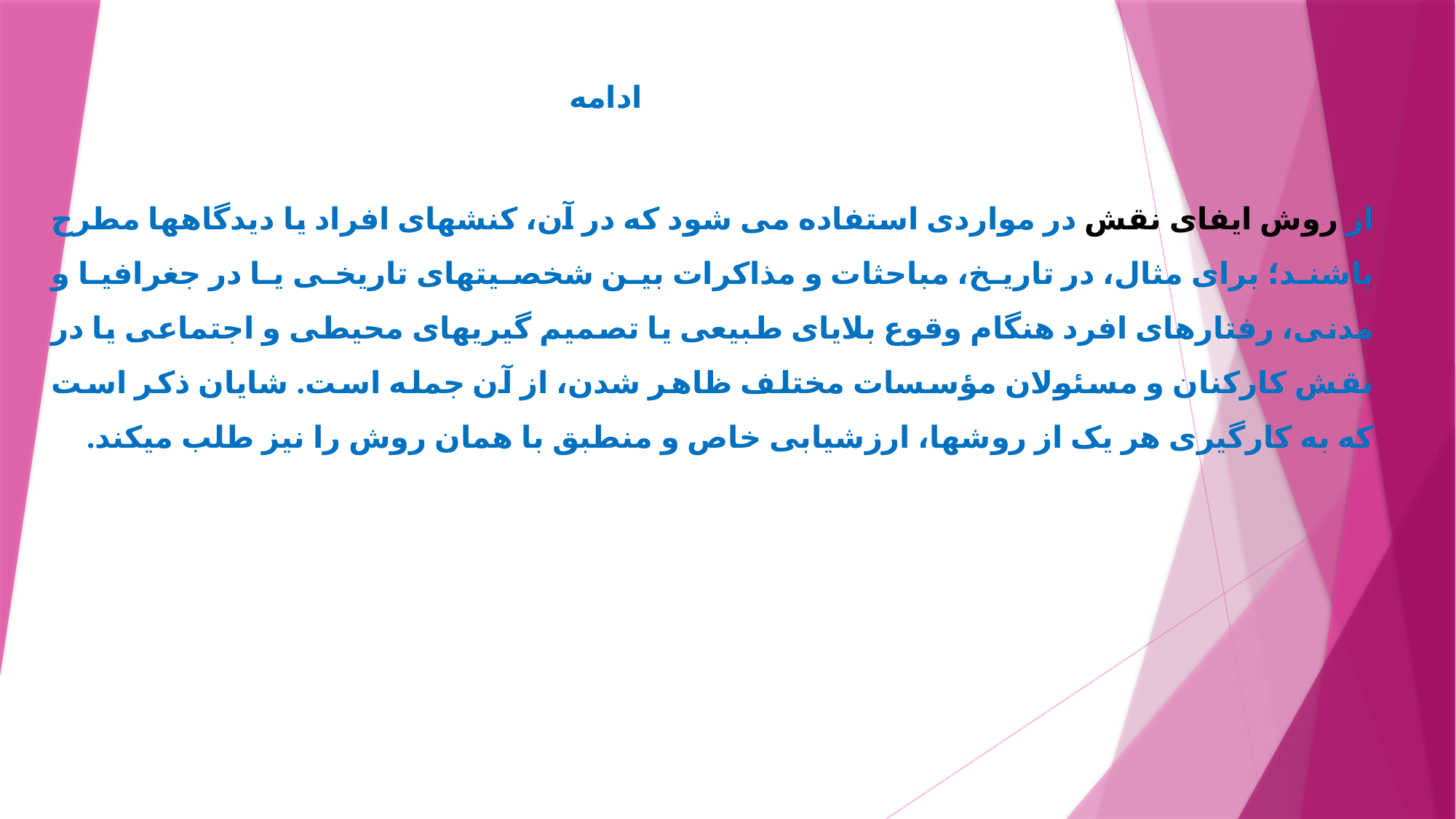

# ادامه
از روش ايفای نقش در مواردی استفاده می شود که در آن، کنشهای افراد يا ديدگاهها مطرح باشند؛ برای مثال، در تاريخ، مباحثات و مذاکرات بين شخصيتهای تاريخی يا در جغرافيا و مدنی، رفتارهای افرد هنگام وقوع بلايای طبيعی يا تصميم گيریهای محيطی و اجتماعی يا در نقش کارکنان و مسئولان مؤسسات مختلف ظاهر شدن، از آن جمله است. شايان ذکر است که به کارگيری هر يک از روشها، ارزشيابی خاص و منطبق با همان روش را نيز طلب میکند.